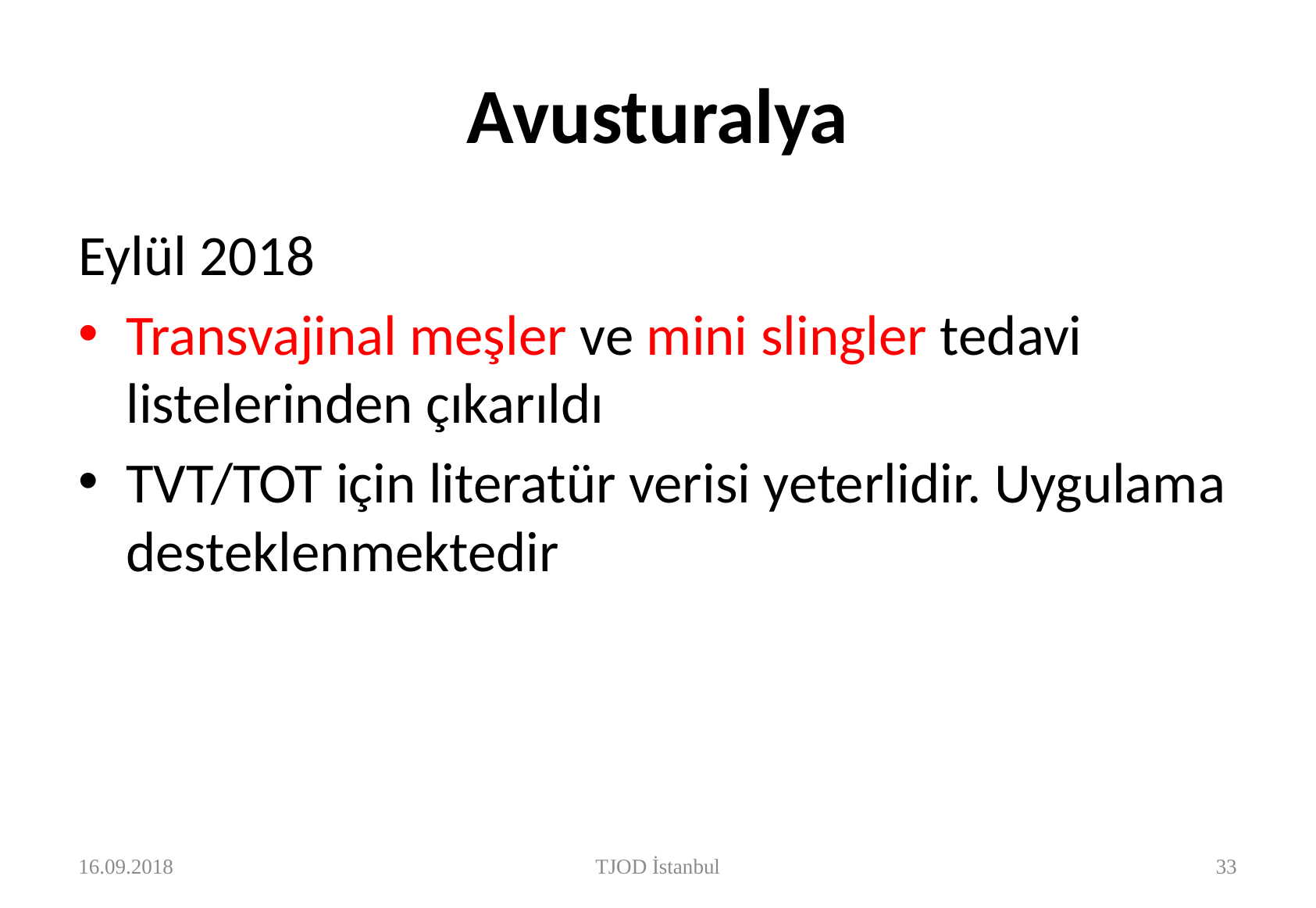

# Avusturalya
Eylül 2018
Transvajinal meşler ve mini slingler tedavi listelerinden çıkarıldı
TVT/TOT için literatür verisi yeterlidir. Uygulama desteklenmektedir
16.09.2018
TJOD İstanbul
33